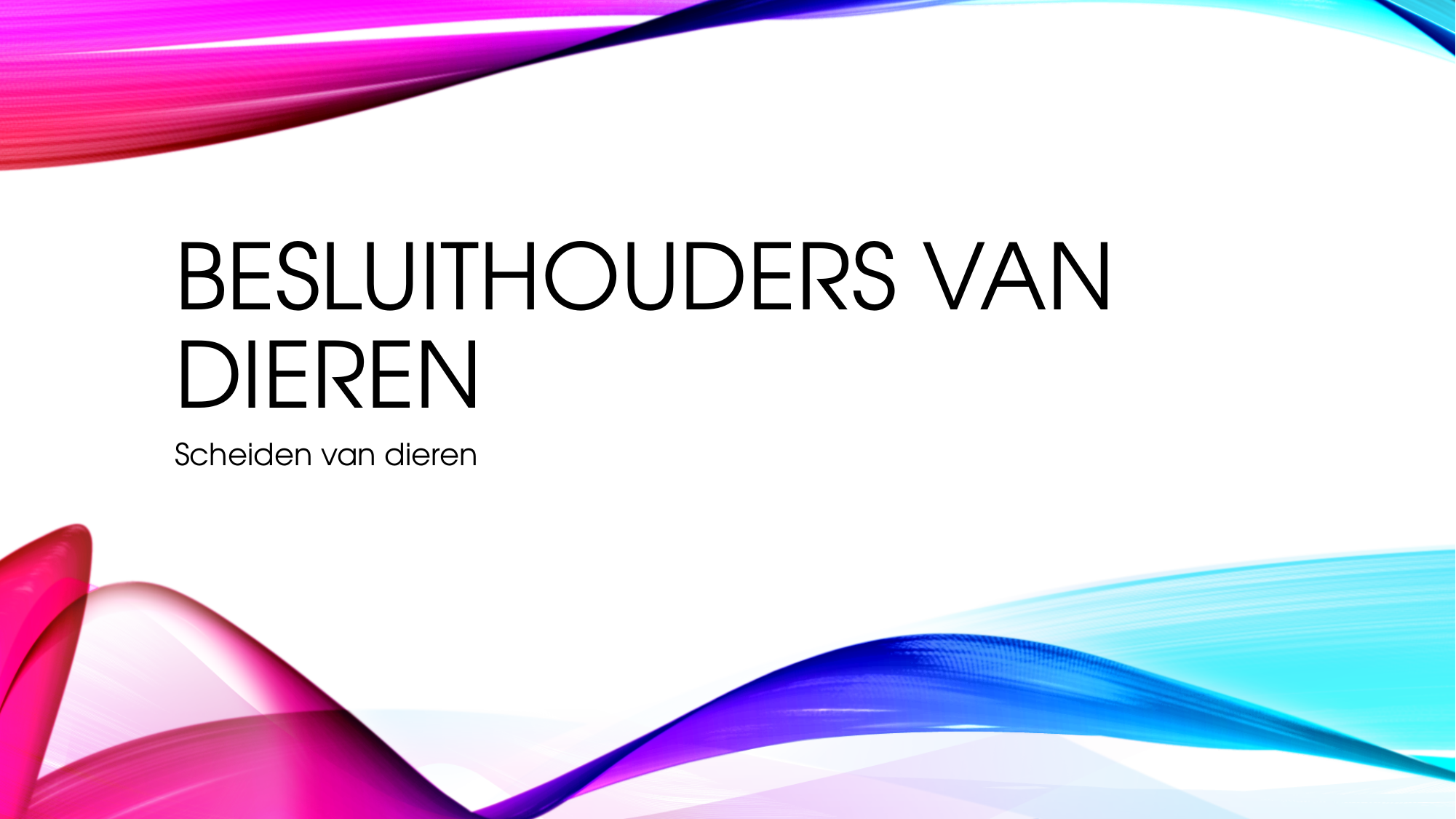

# Besluithouders van dieren
Scheiden van dieren